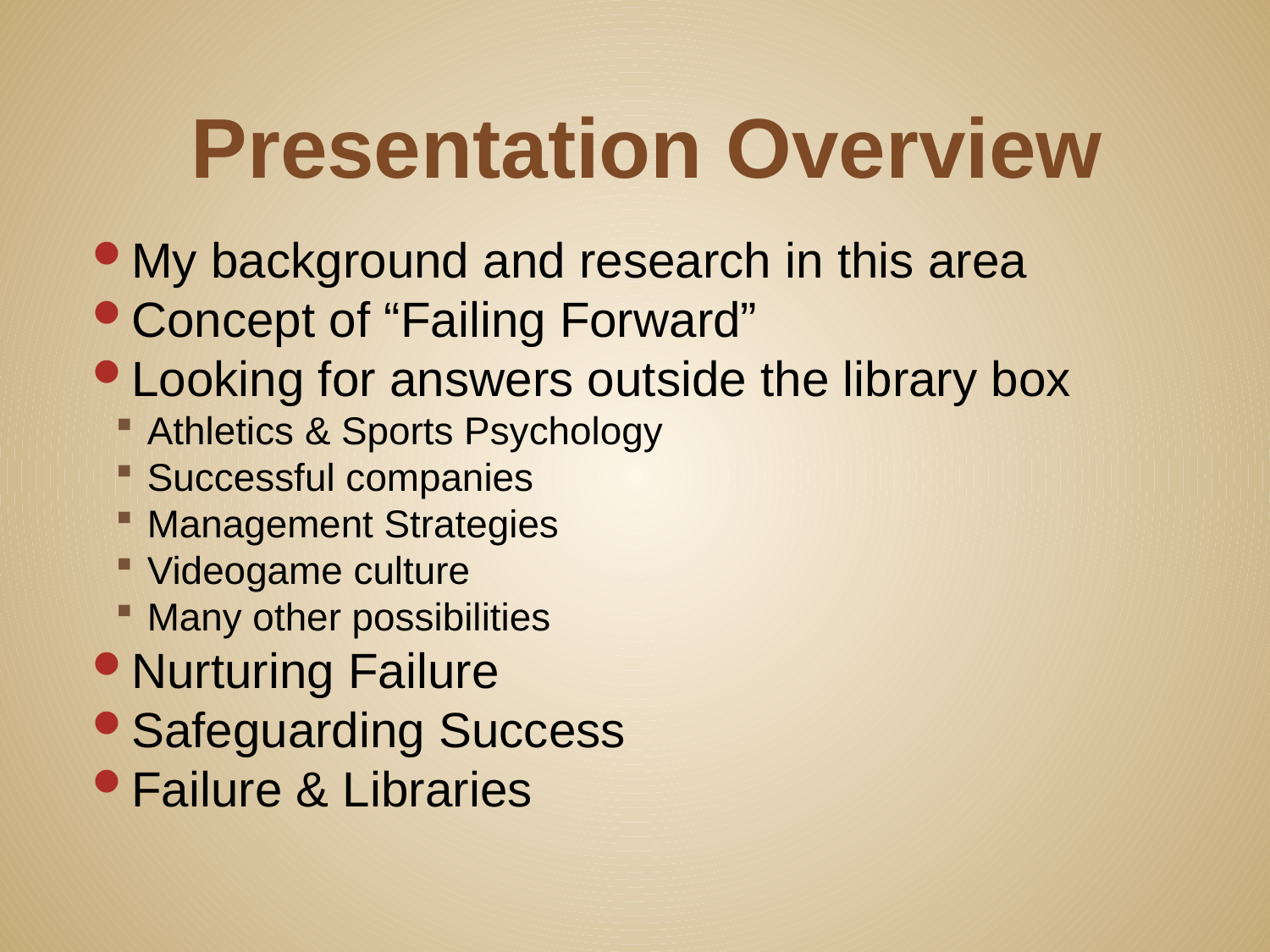

# Presentation Overview
My background and research in this area
Concept of “Failing Forward”
Looking for answers outside the library box
Athletics & Sports Psychology
Successful companies
Management Strategies
Videogame culture
Many other possibilities
Nurturing Failure
Safeguarding Success
Failure & Libraries